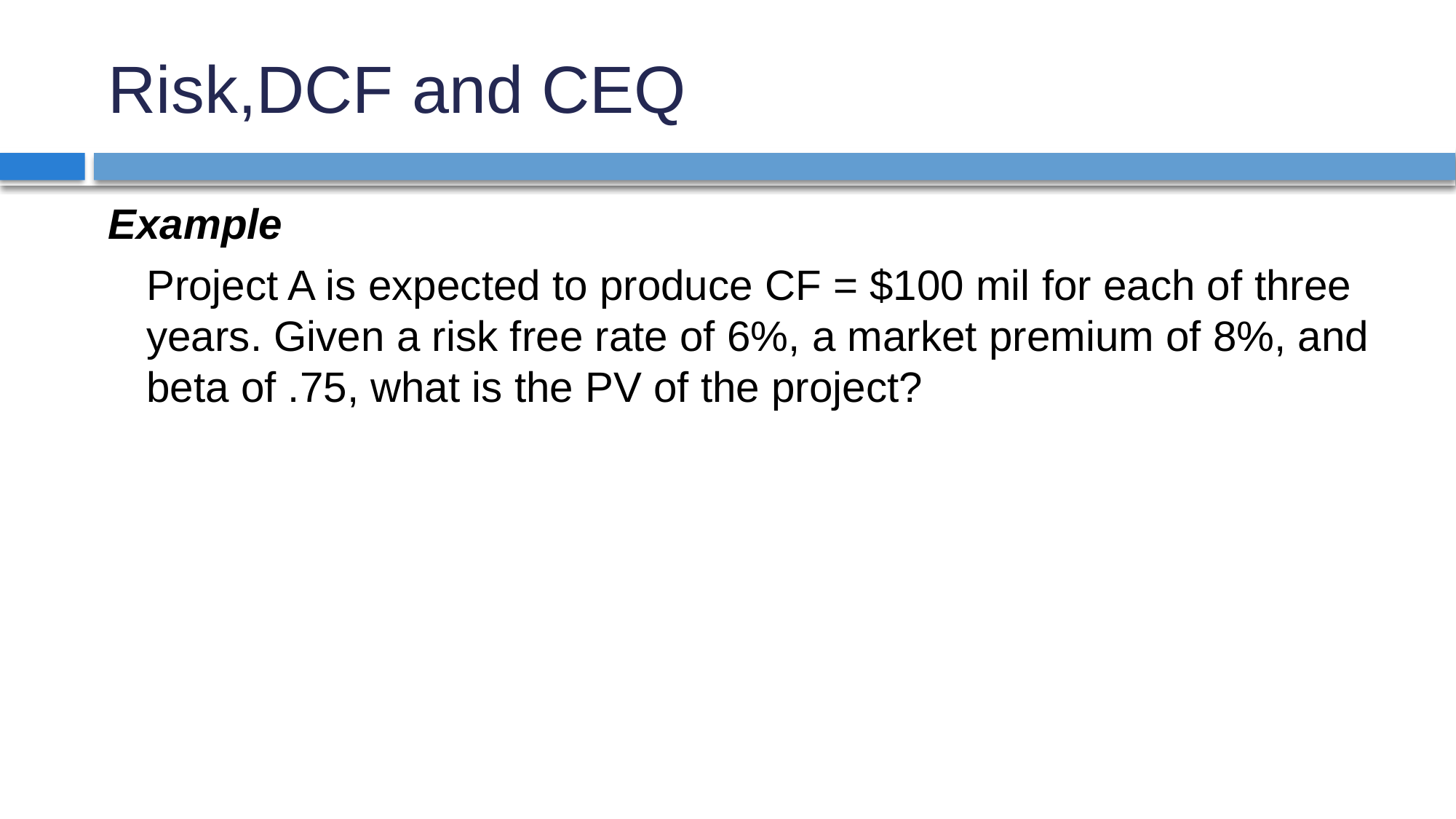

# Risk,DCF and CEQ
Example
	Project A is expected to produce CF = $100 mil for each of three years. Given a risk free rate of 6%, a market premium of 8%, and beta of .75, what is the PV of the project?